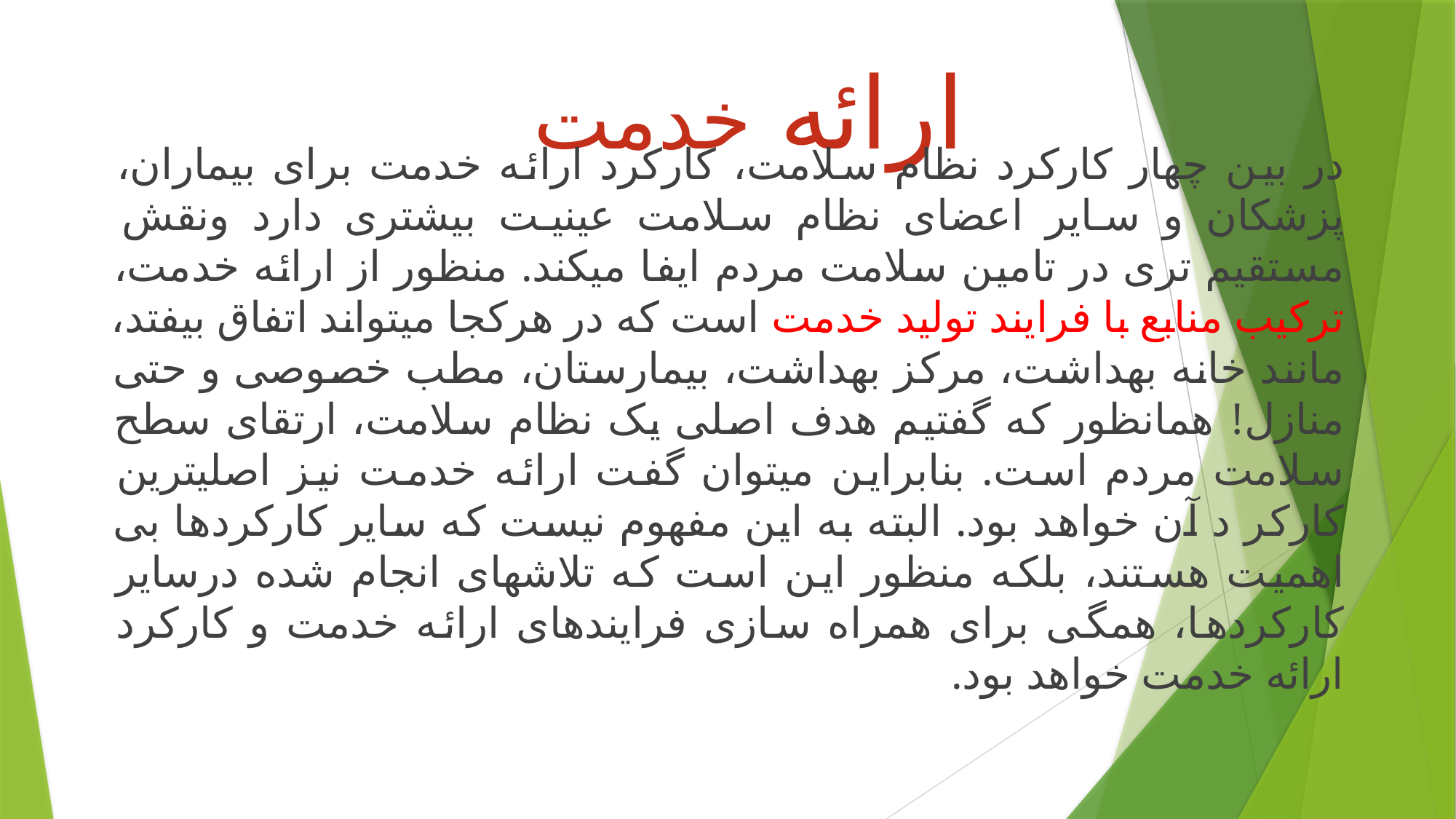

# ارائه خدمت
در بین چهار کارکرد نظام سلامت، کارکرد ارائه خدمت برای بیماران، پزشکان و سایر اعضای نظام سلامت عینیت بیشتری دارد ونقش مستقیم تری در تامین سلامت مردم ایفا میکند. منظور از ارائه خدمت، ترکیب منابع با فرایند تولید خدمت است که در هرکجا میتواند اتفاق بیفتد، مانند خانه بهداشت، مرکز بهداشت، بیمارستان، مطب خصوصی و حتی منازل! همانظور که گفتیم هدف اصلی یک نظام سلامت، ارتقای سطح سلامت مردم است. بنابراین میتوان گفت ارائه خدمت نیز اصلیترین کارکر د آن خواهد بود. البته به این مفهوم نیست که سایر کارکردها بی اهمیت هستند، بلکه منظور این است که تلاشهای انجام شده درسایر کارکردها، همگی برای همراه سازی فرایندهای ارائه خدمت و کارکرد ارائه خدمت خواهد بود.